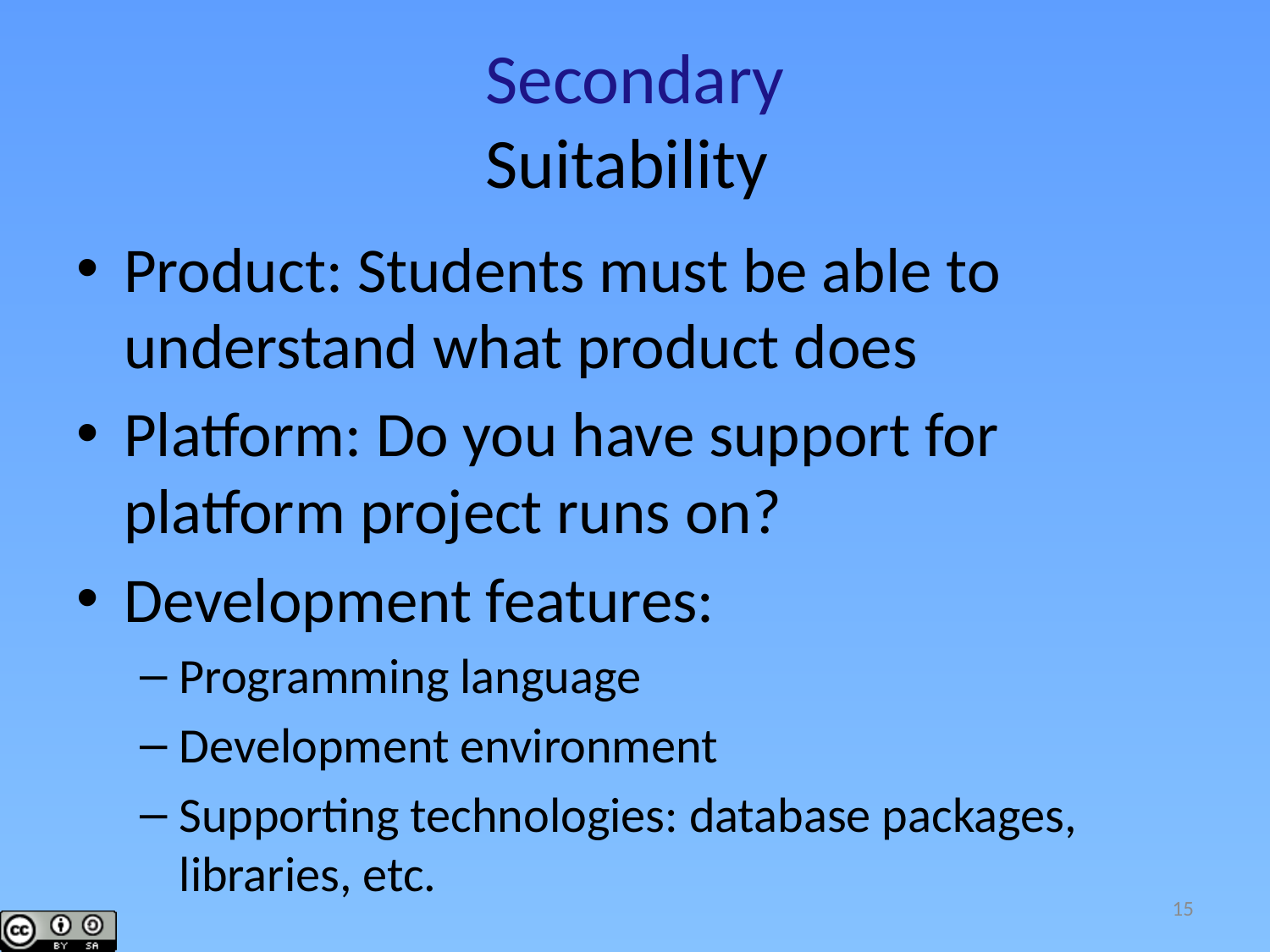

# Secondary Suitability
Product: Students must be able to understand what product does
Platform: Do you have support for platform project runs on?
Development features:
Programming language
Development environment
Supporting technologies: database packages, libraries, etc.
15